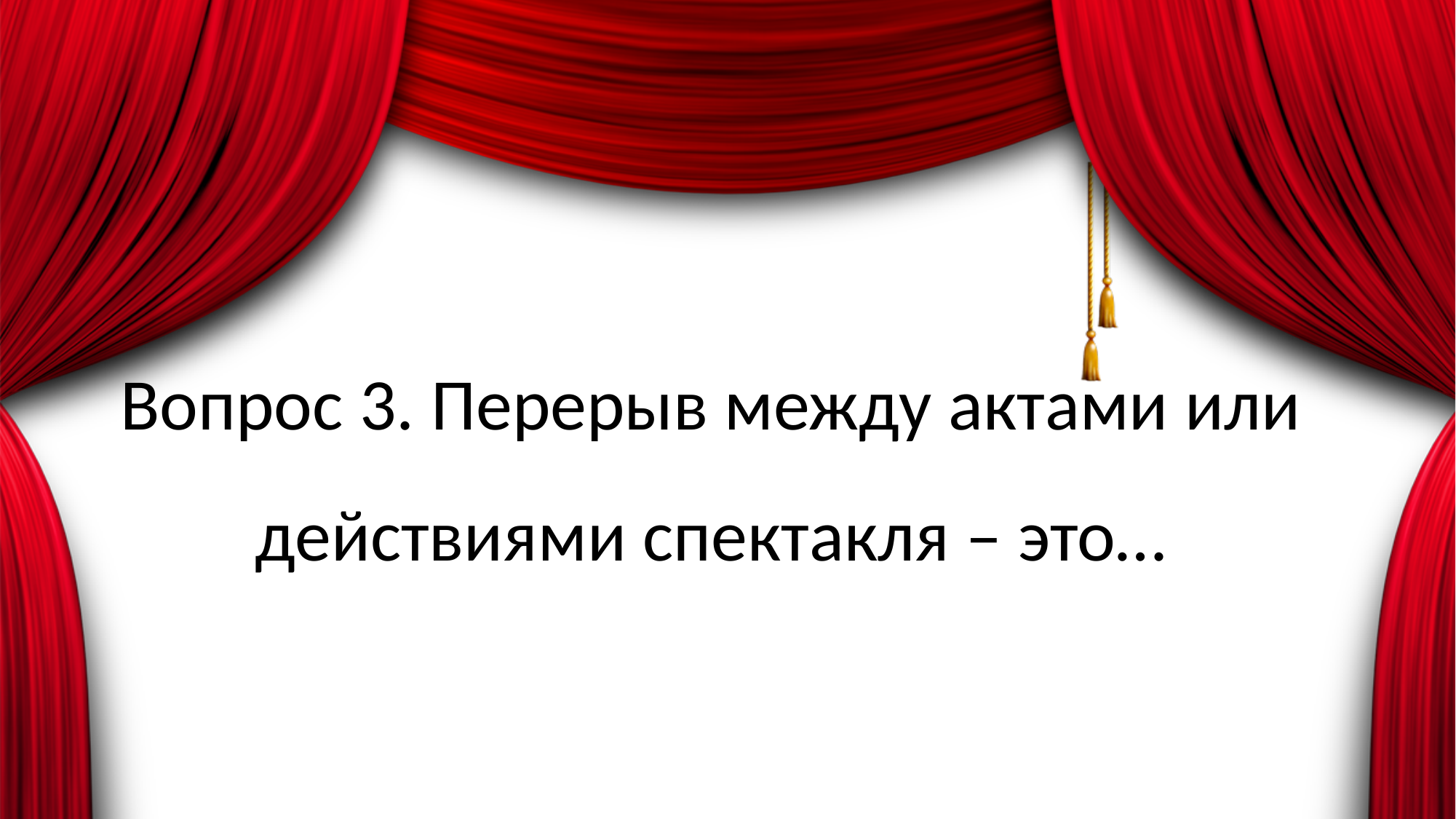

# Вопрос 3. Перерыв между актами или действиями спектакля – это…